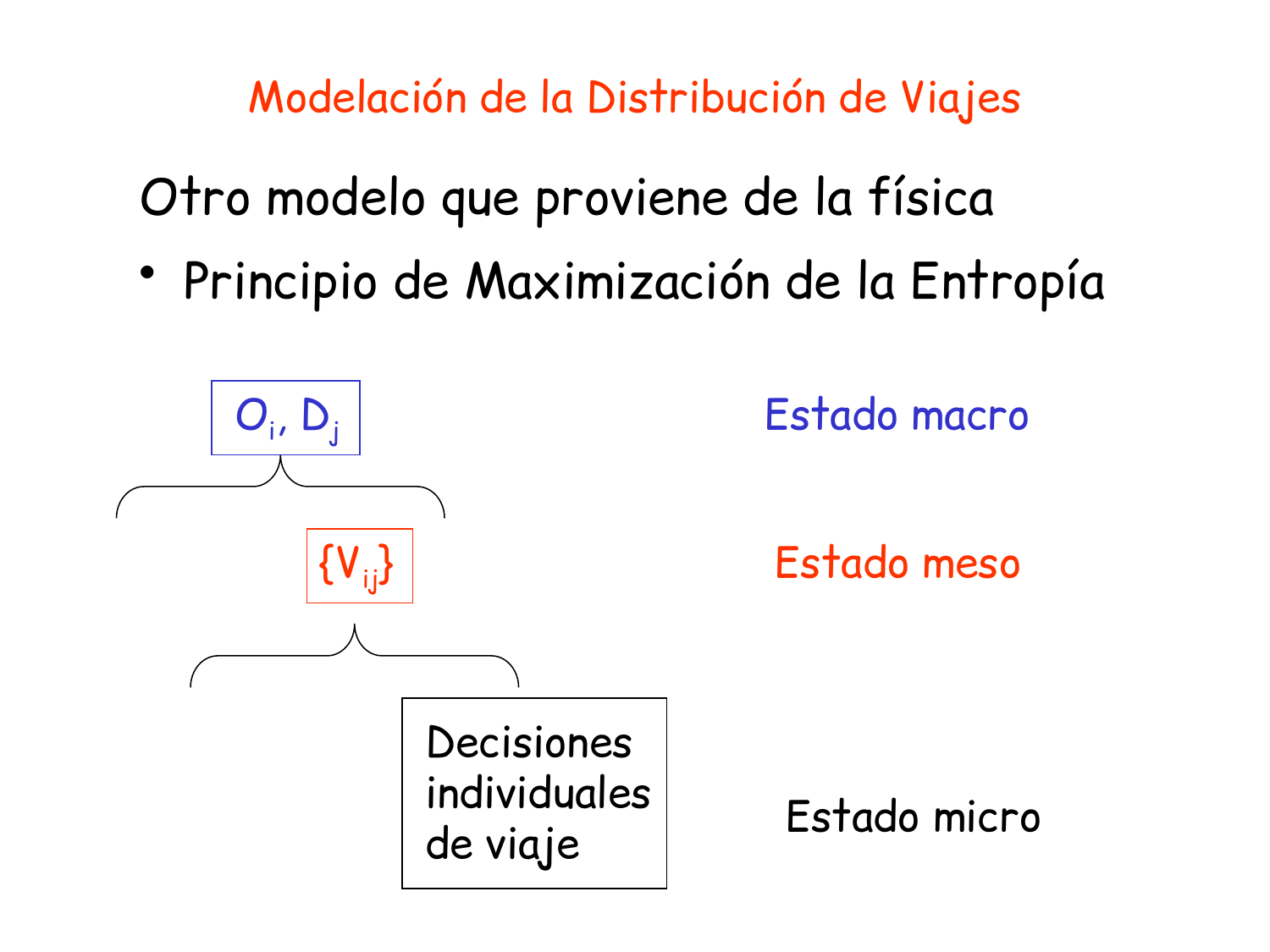

Modelación de la Distribución de Viajes
Otro modelo que proviene de la física
 Principio de Maximización de la Entropía

Oi, Dj
Estado macro

{Vij}

Estado meso

Decisiones individuales de viaje
Estado micro